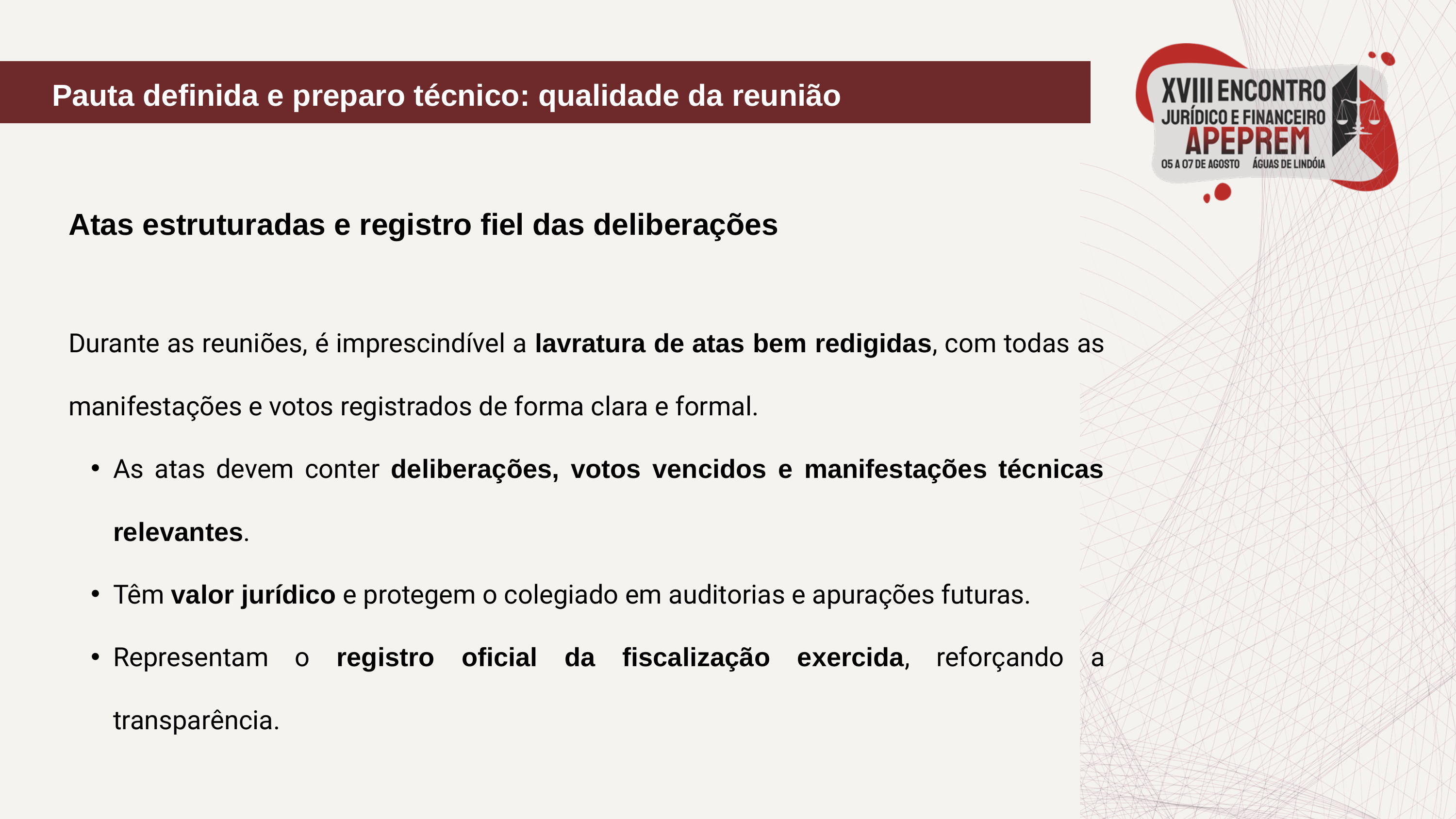

Pauta definida e preparo técnico: qualidade da reunião
Atas estruturadas e registro fiel das deliberações
Durante as reuniões, é imprescindível a lavratura de atas bem redigidas, com todas as manifestações e votos registrados de forma clara e formal.
As atas devem conter deliberações, votos vencidos e manifestações técnicas relevantes.
Têm valor jurídico e protegem o colegiado em auditorias e apurações futuras.
Representam o registro oficial da fiscalização exercida, reforçando a transparência.